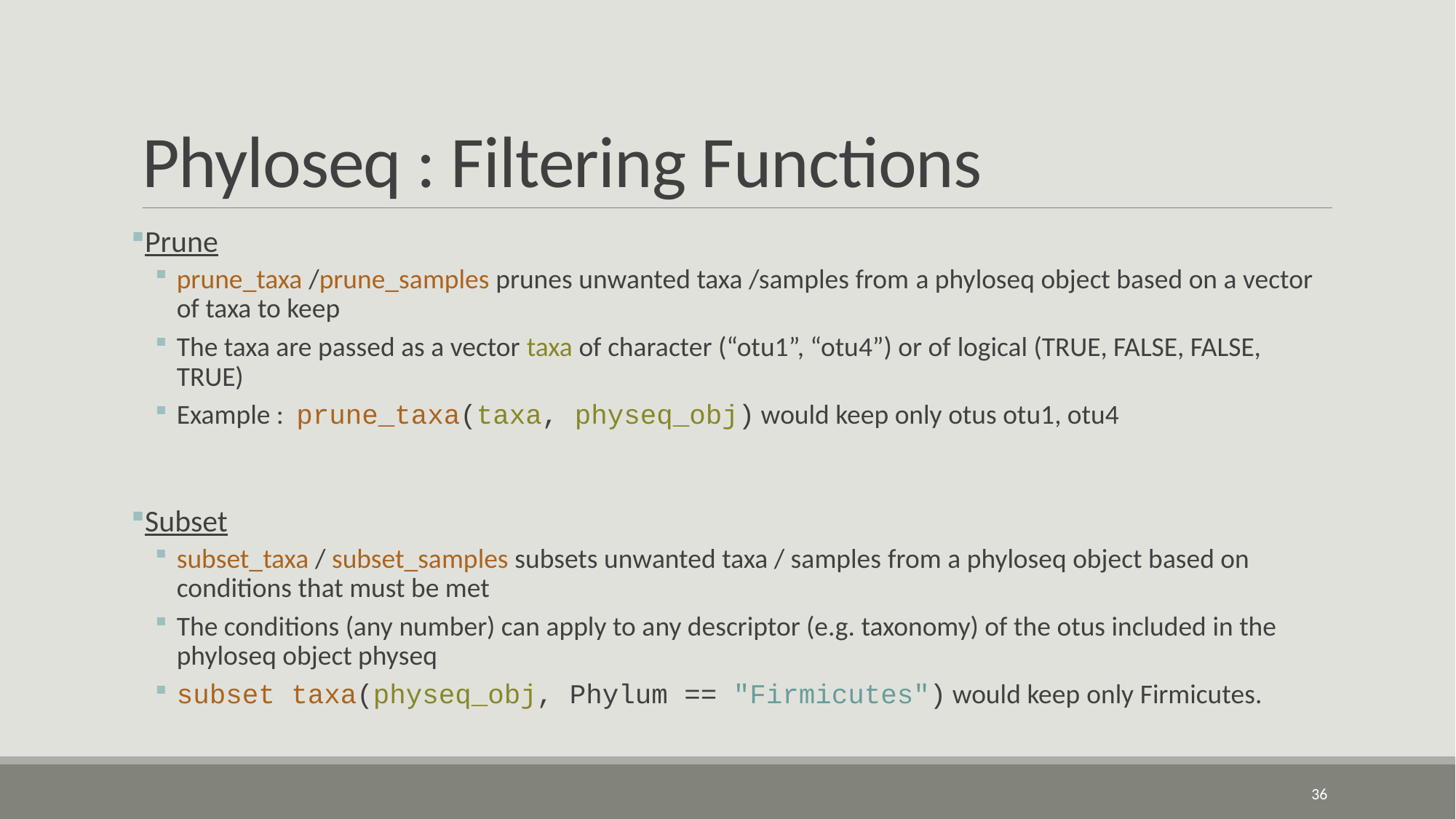

# Phyloseq : Filtering Functions
Prune
prune_taxa /prune_samples prunes unwanted taxa /samples from a phyloseq object based on a vector of taxa to keep
The taxa are passed as a vector taxa of character (“otu1”, “otu4”) or of logical (TRUE, FALSE, FALSE, TRUE)
Example :  prune_taxa(taxa, physeq_obj) would keep only otus otu1, otu4

Subset
subset_taxa / subset_samples subsets unwanted taxa / samples from a phyloseq object based on conditions that must be met
The conditions (any number) can apply to any descriptor (e.g. taxonomy) of the otus included in the phyloseq object physeq
subset taxa(physeq_obj, Phylum == "Firmicutes") would keep only Firmicutes.
36